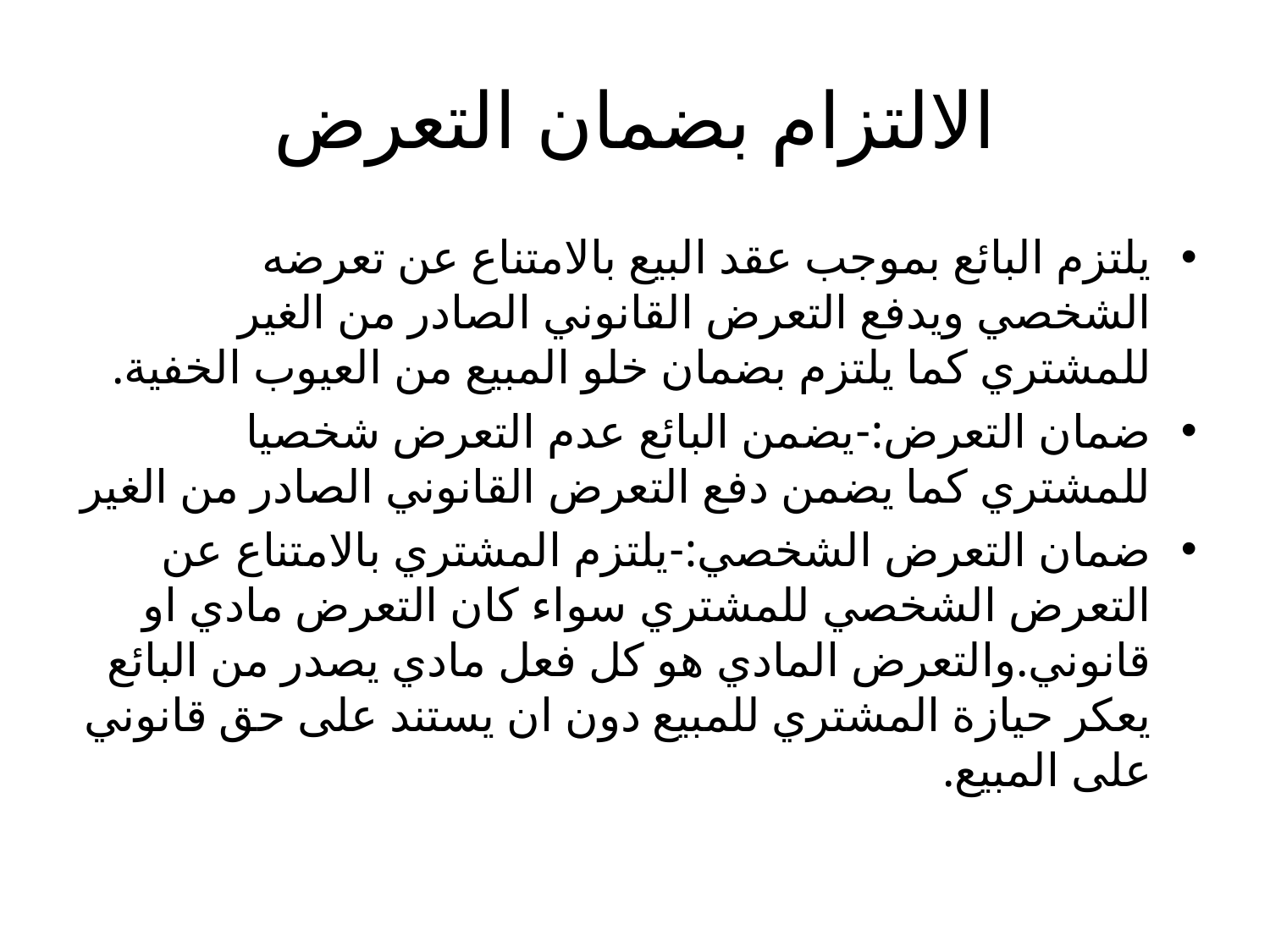

# الالتزام بضمان التعرض
يلتزم البائع بموجب عقد البيع بالامتناع عن تعرضه الشخصي ويدفع التعرض القانوني الصادر من الغير للمشتري كما يلتزم بضمان خلو المبيع من العيوب الخفية.
ضمان التعرض:-يضمن البائع عدم التعرض شخصيا للمشتري كما يضمن دفع التعرض القانوني الصادر من الغير
ضمان التعرض الشخصي:-يلتزم المشتري بالامتناع عن التعرض الشخصي للمشتري سواء كان التعرض مادي او قانوني.والتعرض المادي هو كل فعل مادي يصدر من البائع يعكر حيازة المشتري للمبيع دون ان يستند على حق قانوني على المبيع.